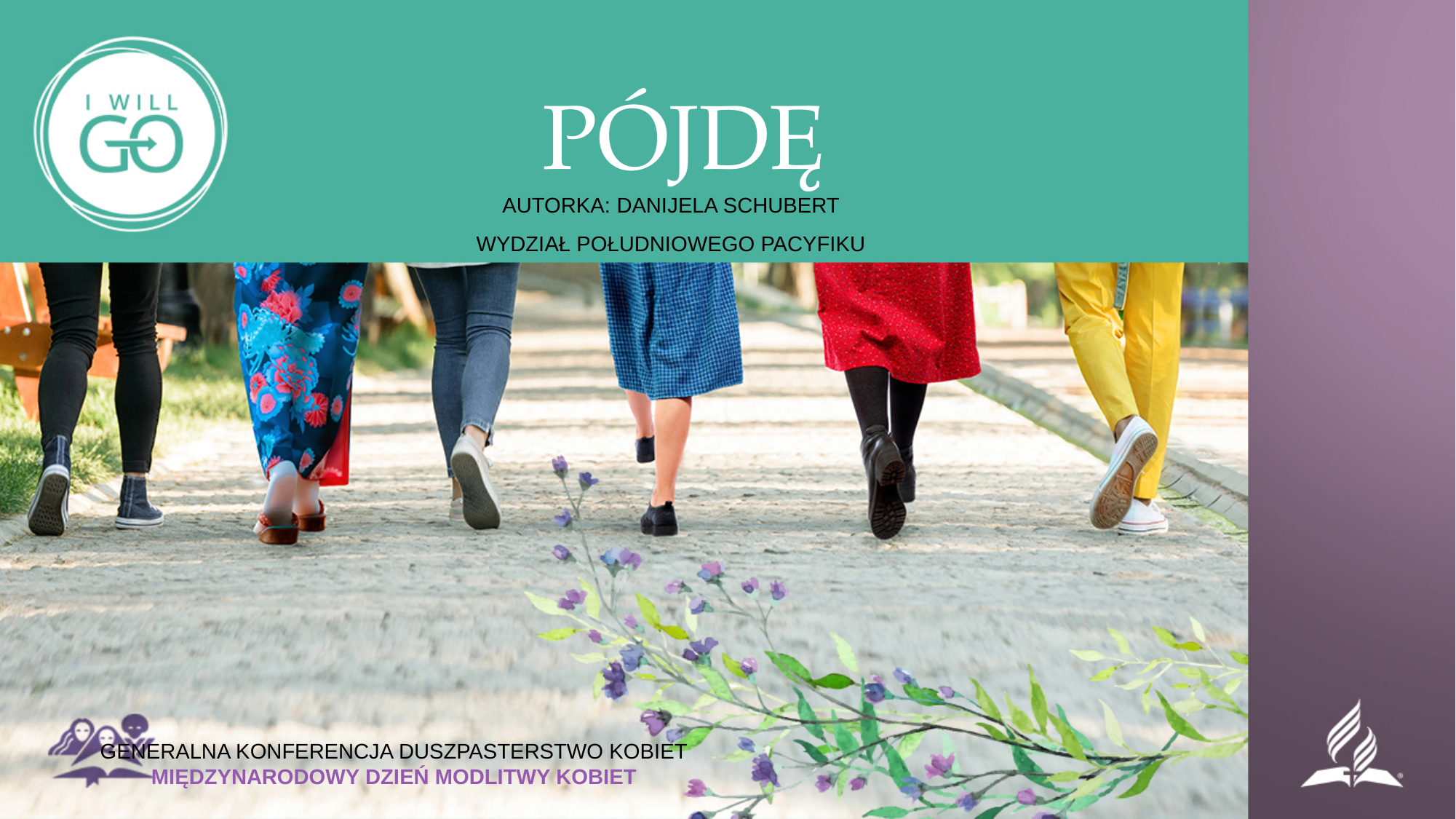

# PÓJDĘ
AUTORKA: DANIJELA SCHUBERT
WYDZIAŁ POŁUDNIOWEGO PACYFIKU
GENERALNA KONFERENCJA DUSZPASTERSTWO KOBIET
MIĘDZYNARODOWY DZIEŃ MODLITWY KOBIET